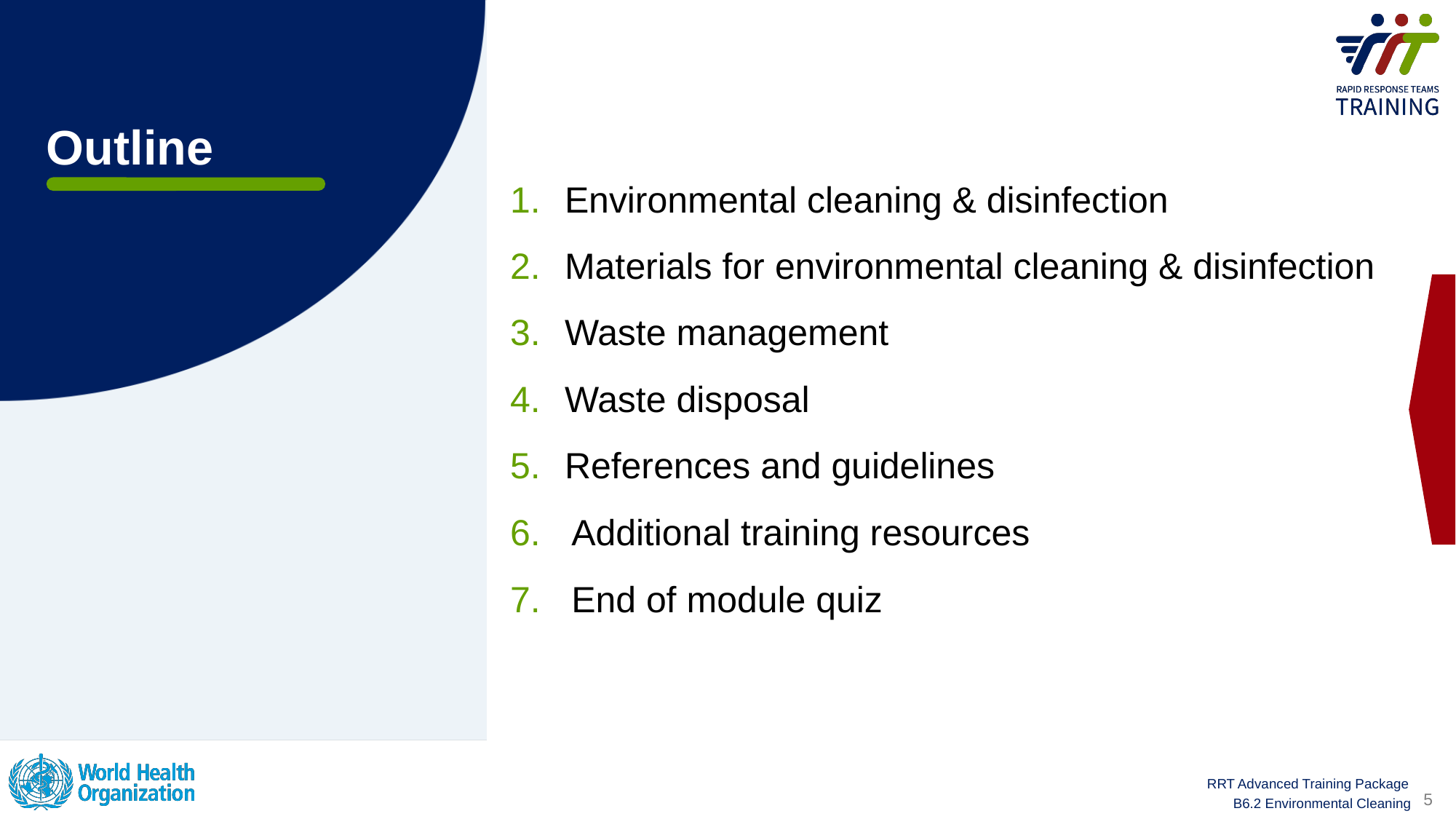

# Outline
Environmental cleaning & disinfection
Materials for environmental cleaning & disinfection
Waste management
Waste disposal
References and guidelines
Additional training resources
End of module quiz